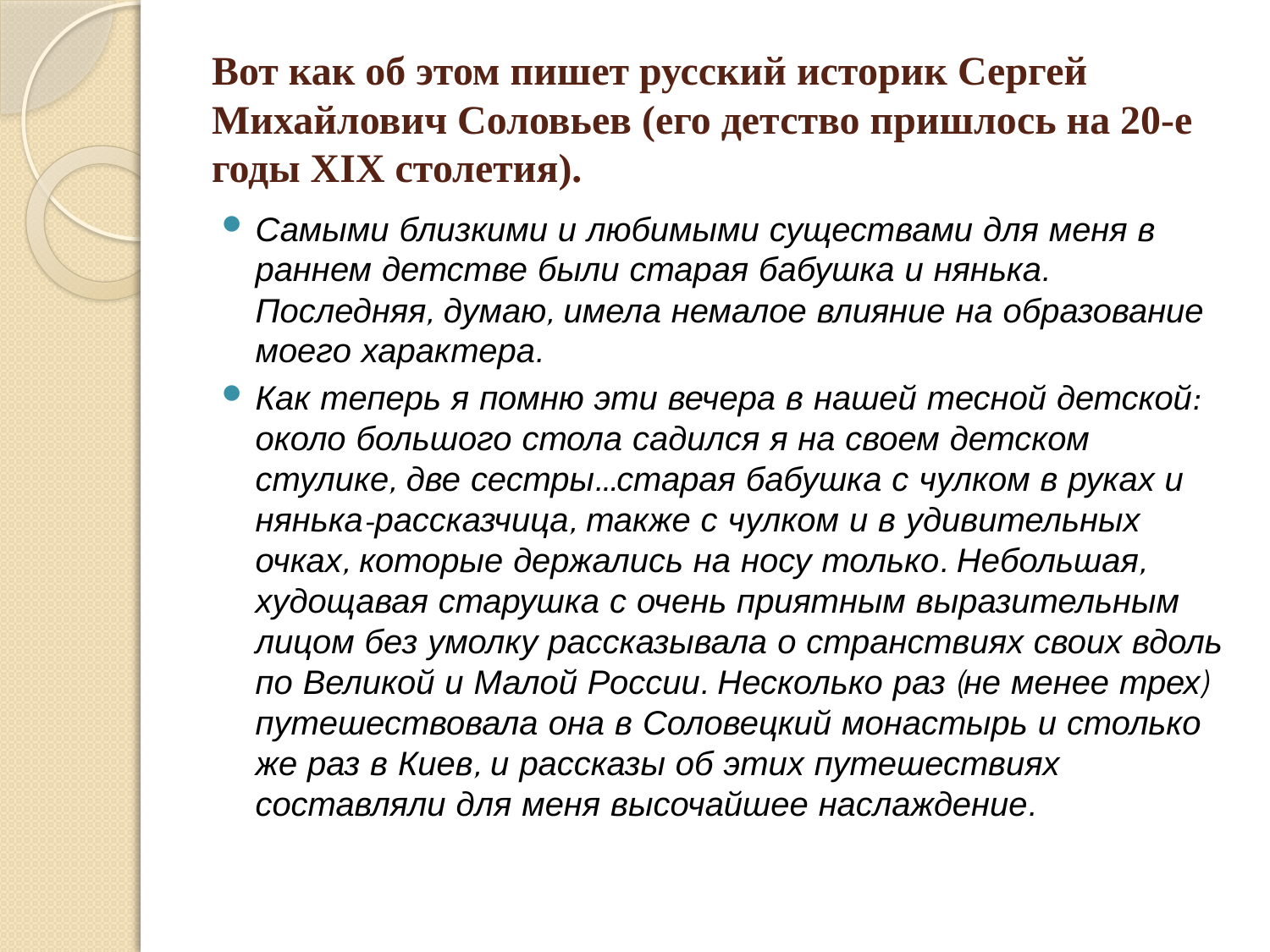

# Вот как об этом пишет русский историк Сергей Михайлович Соловьев (его детство пришлось на 20-е годы XIX столетия).
Самыми близкими и любимыми существами для меня в раннем детстве были старая бабушка и нянька. Последняя, думаю, имела немалое влияние на образование моего характера.
Как теперь я помню эти вечера в нашей тесной детской: около большого стола садился я на своем детском стулике, две сестры…старая бабушка с чулком в руках и нянька-рассказчица, также с чулком и в удивительных очках, которые держались на носу только. Небольшая, худощавая старушка с очень приятным выразительным лицом без умолку рассказывала о странствиях своих вдоль по Великой и Малой России. Несколько раз (не менее трех) путешествовала она в Соловецкий монастырь и столько же раз в Киев, и рассказы об этих путешествиях составляли для меня высочайшее наслаждение.